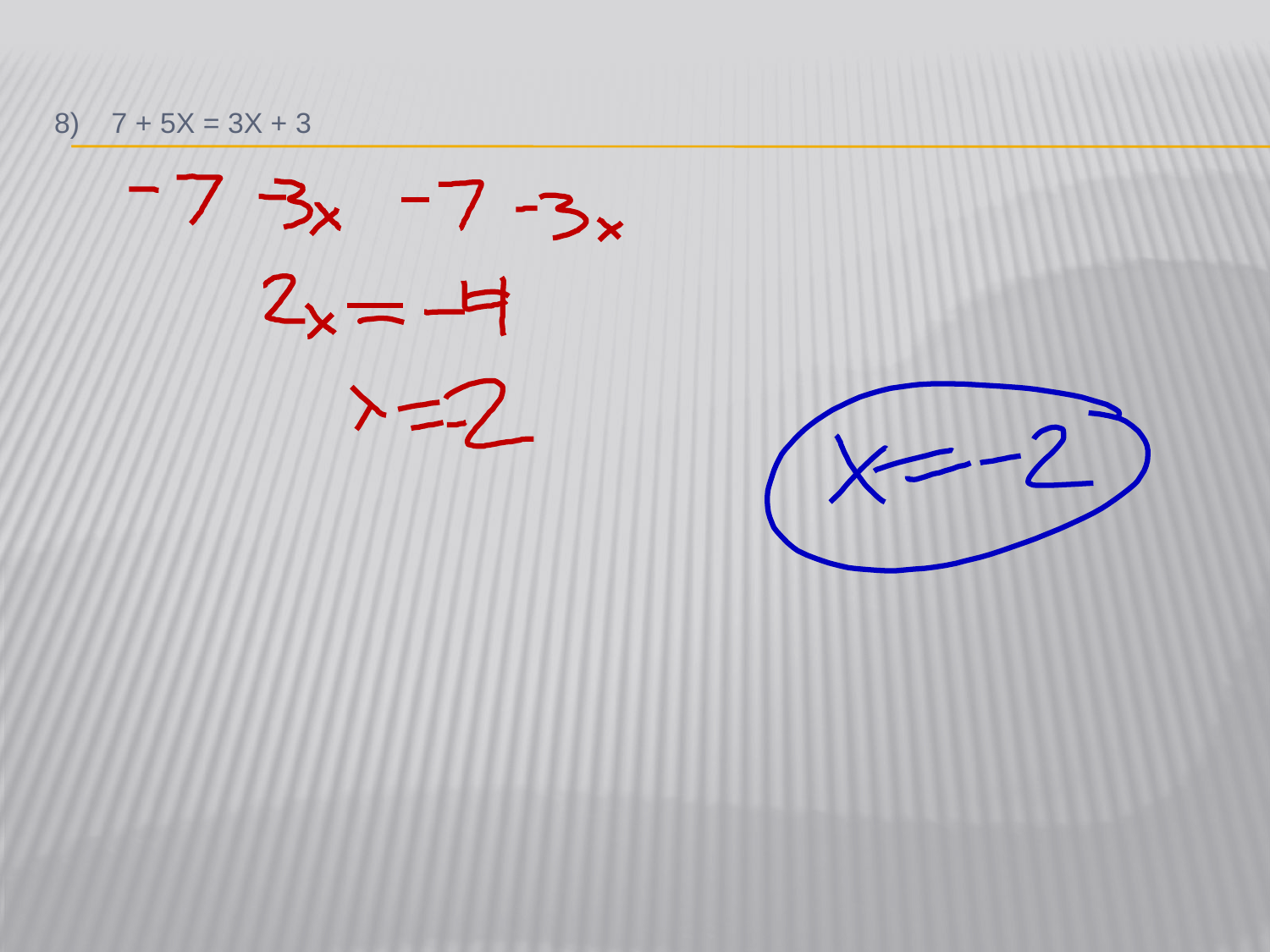

# 8)	7 + 5x = 3x + 3